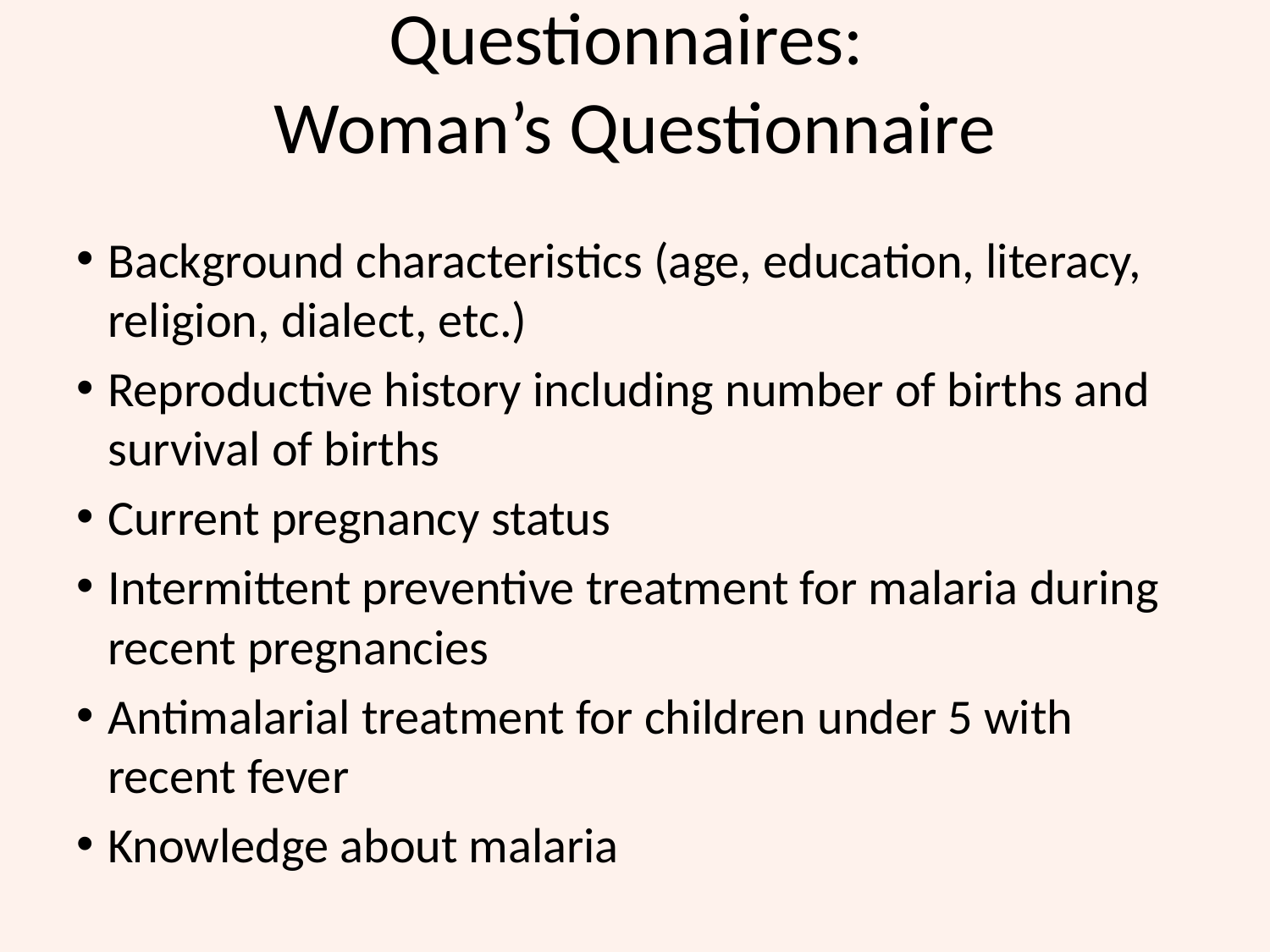

# Questionnaires: Woman’s Questionnaire
Background characteristics (age, education, literacy, religion, dialect, etc.)
Reproductive history including number of births and survival of births
Current pregnancy status
Intermittent preventive treatment for malaria during recent pregnancies
Antimalarial treatment for children under 5 with recent fever
Knowledge about malaria